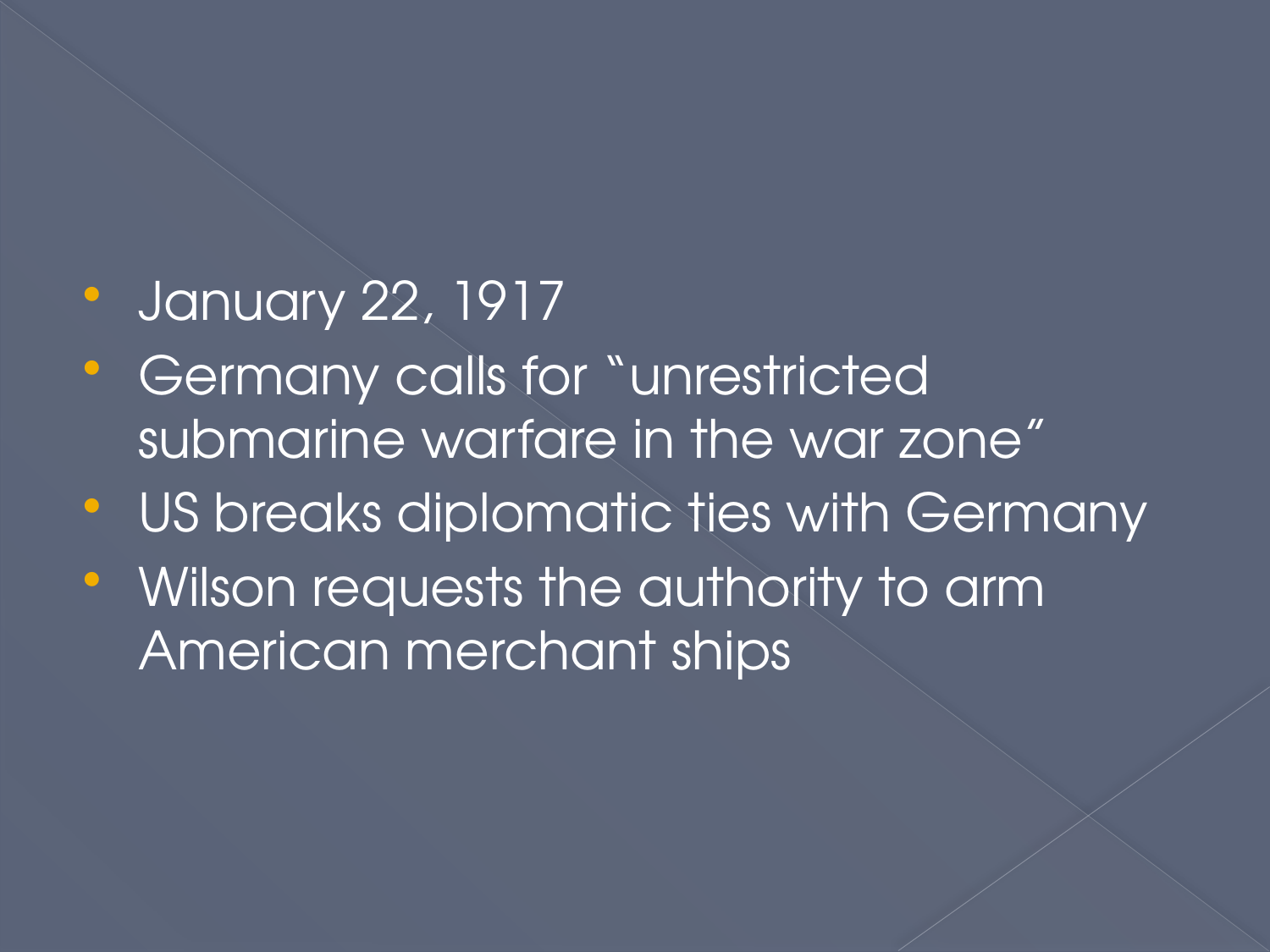

#
January 22, 1917
Germany calls for “unrestricted submarine warfare in the war zone”
US breaks diplomatic ties with Germany
Wilson requests the authority to arm American merchant ships